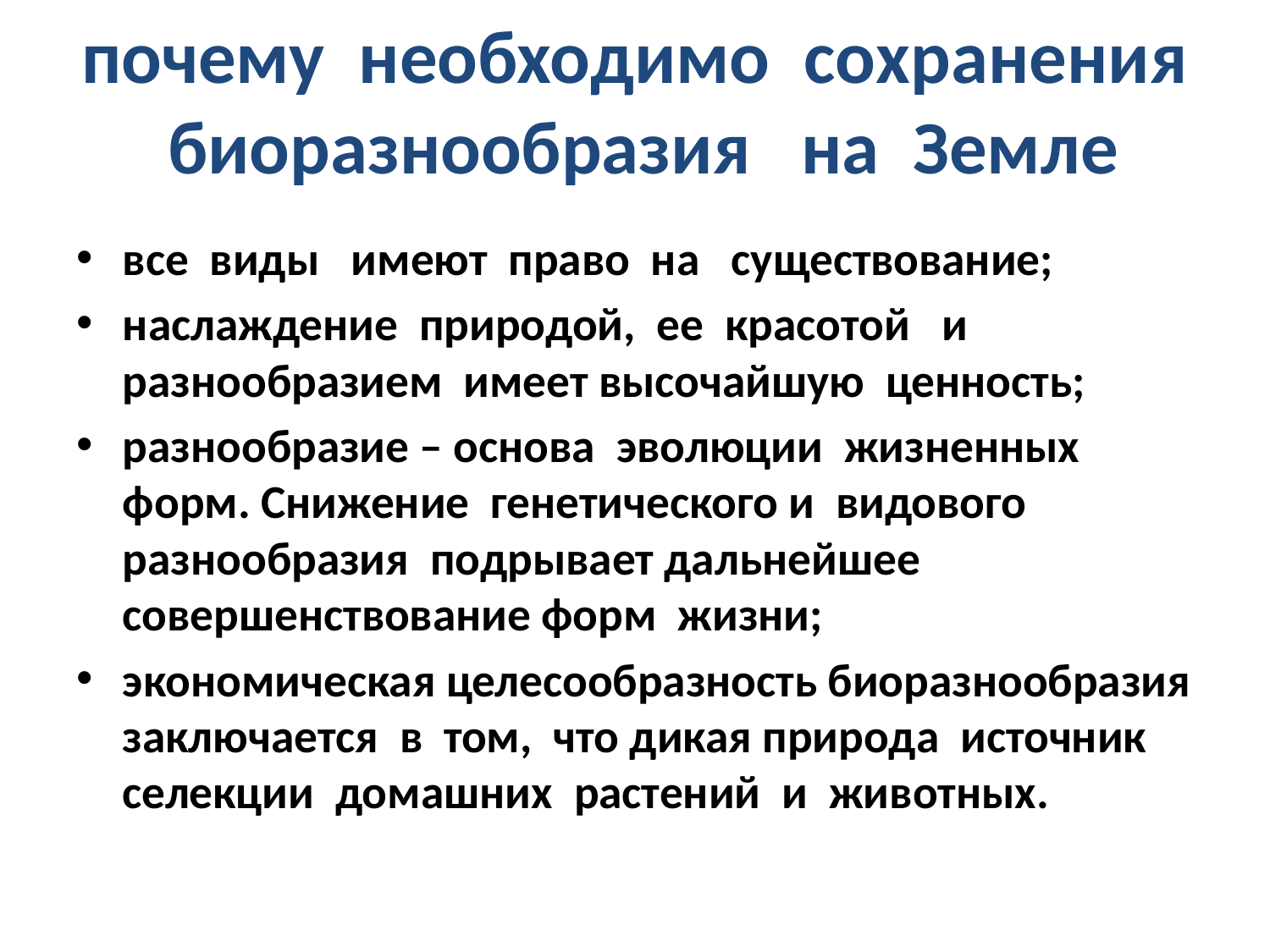

# почему  необходимо  сохранения  биоразнообразия   на  Земле
все  виды   имеют  право  на   существование;
наслаждение  природой,  ее  красотой   и  разнообразием  имеет высочайшую  ценность;
разнообразие – основа  эволюции  жизненных  форм. Снижение  генетического и  видового  разнообразия  подрывает дальнейшее совершенствование форм  жизни;
экономическая целесообразность биоразнообразия заключается  в  том,  что дикая природа  источник селекции  домашних  растений  и  животных.